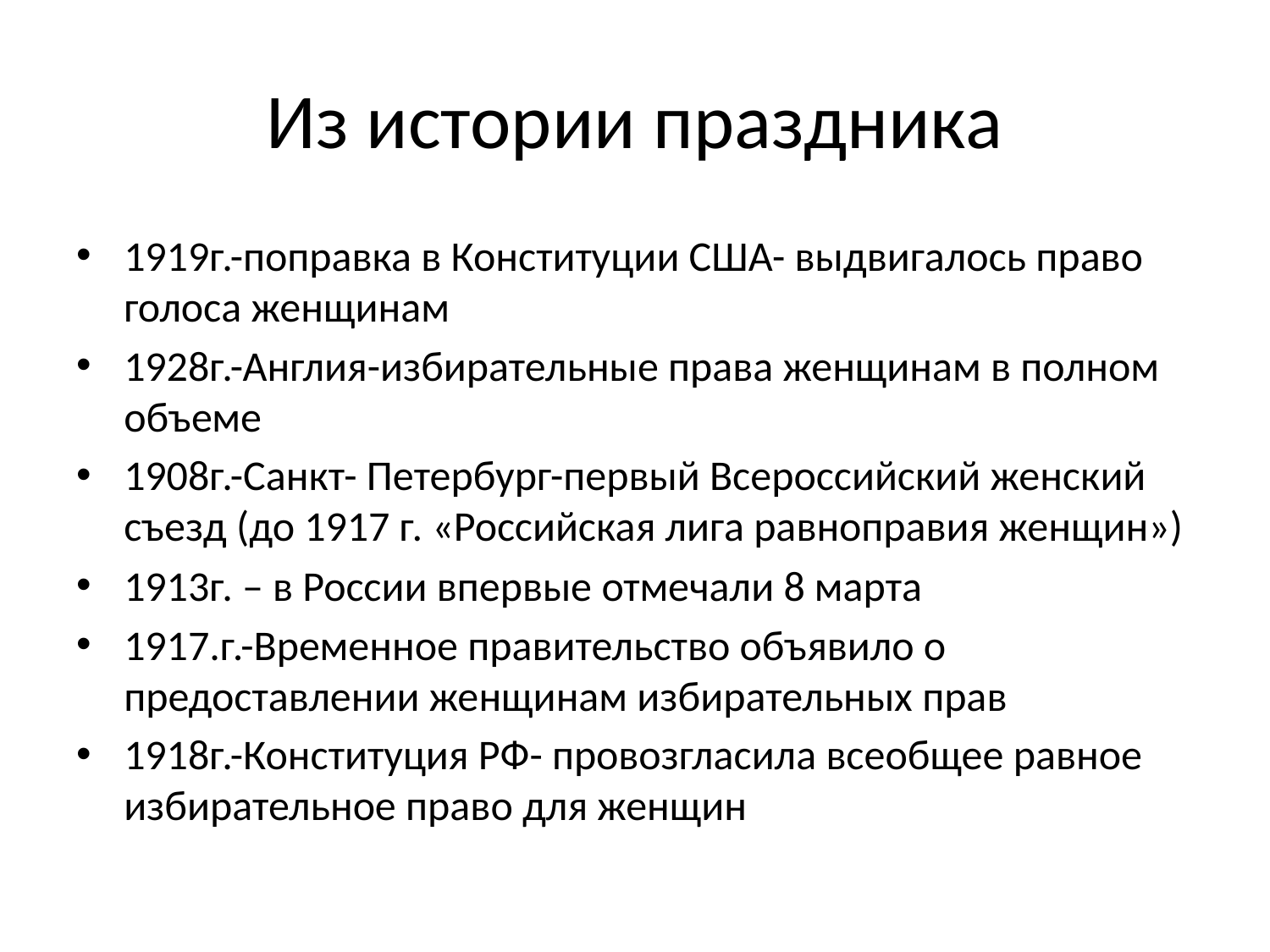

# Из истории праздника
1919г.-поправка в Конституции США- выдвигалось право голоса женщинам
1928г.-Англия-избирательные права женщинам в полном объеме
1908г.-Санкт- Петербург-первый Всероссийский женский съезд (до 1917 г. «Российская лига равноправия женщин»)
1913г. – в России впервые отмечали 8 марта
1917.г.-Временное правительство объявило о предоставлении женщинам избирательных прав
1918г.-Конституция РФ- провозгласила всеобщее равное избирательное право для женщин